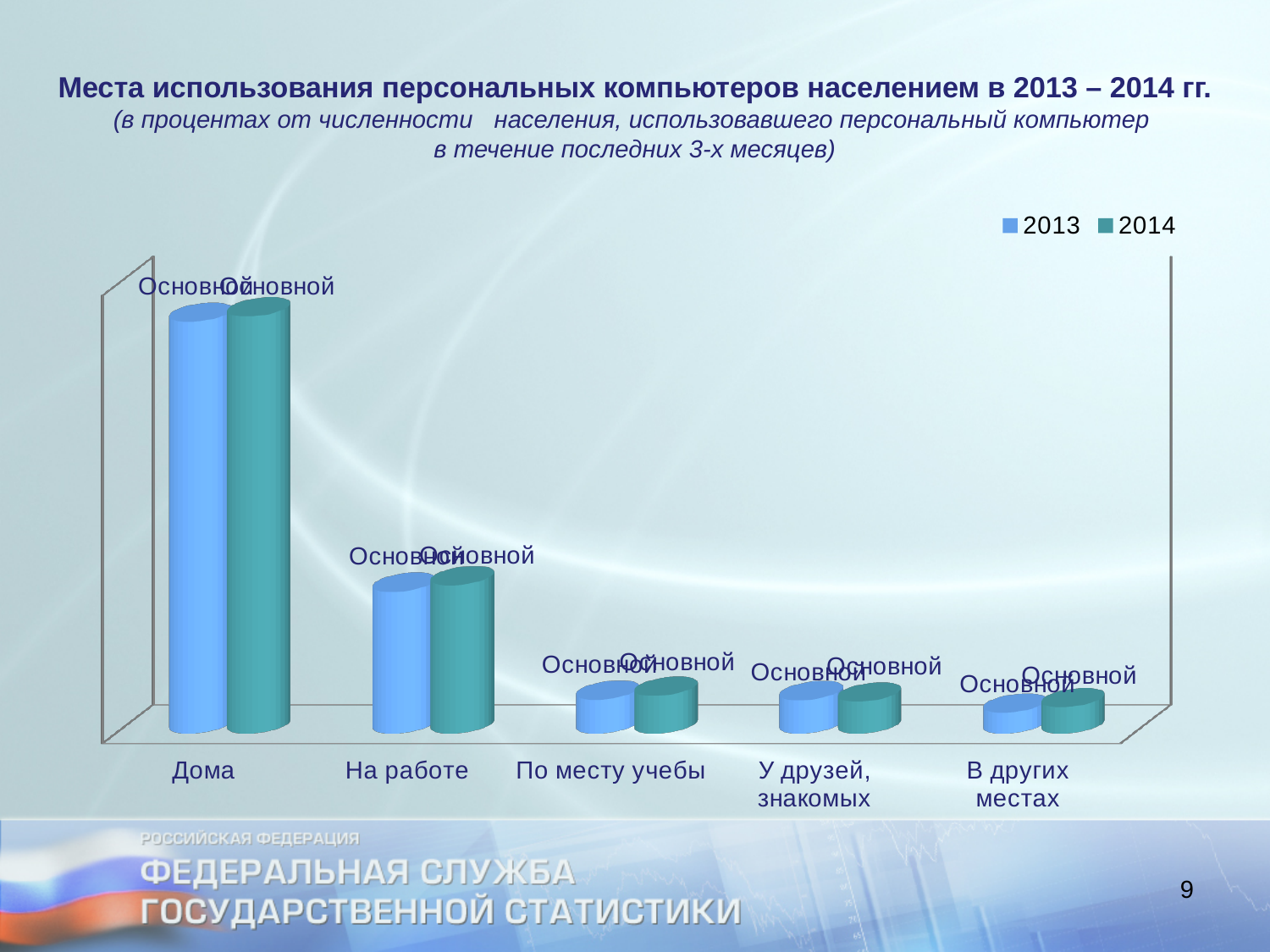

# Места использования персональных компьютеров населением в 2013 – 2014 гг. (в процентах от численности   населения, использовавшего персональный компьютер в течение последних 3-х месяцев)

[unsupported chart]

9